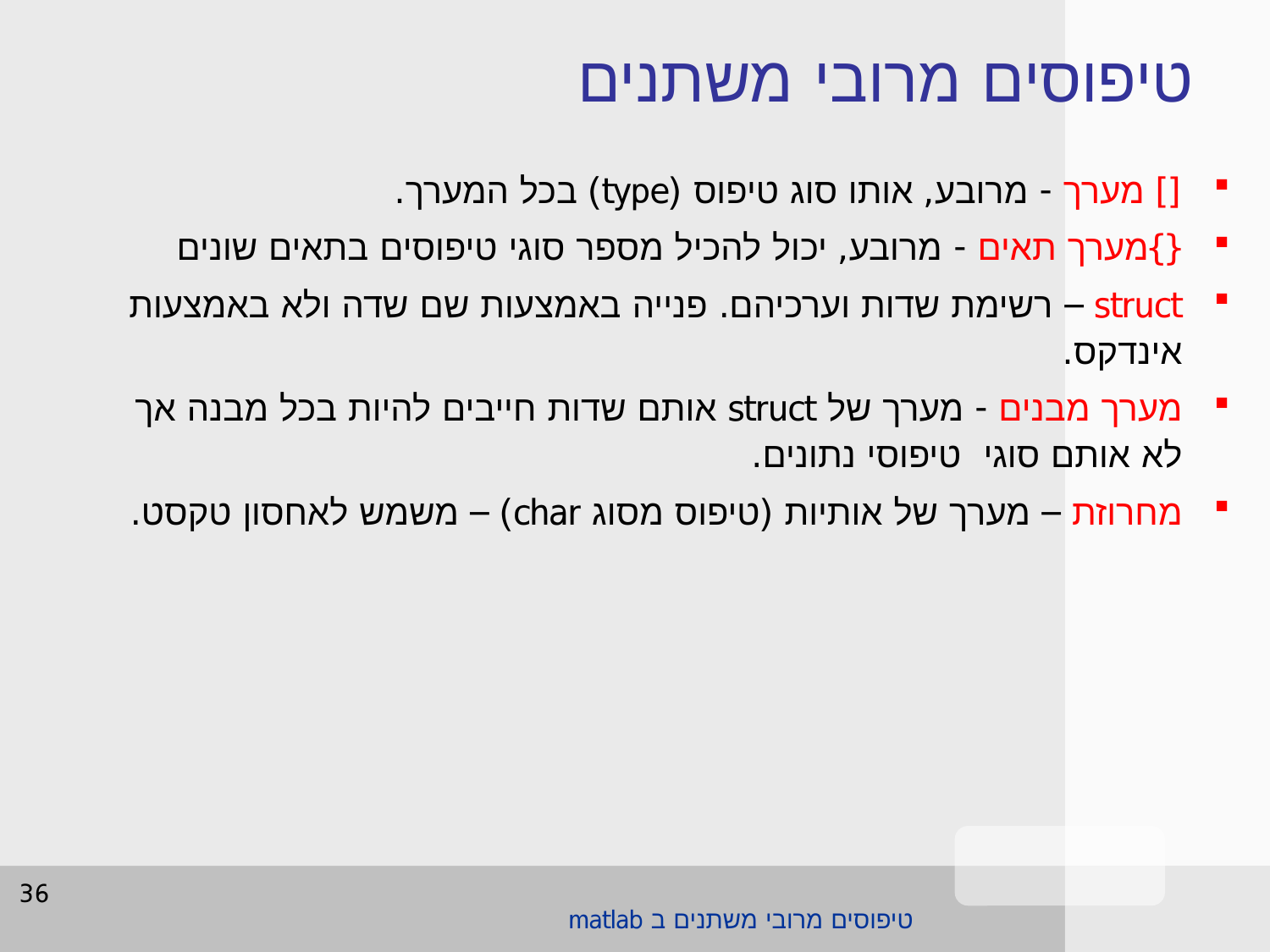

טיפוסים מרובי משתנים
[] מערך - מרובע, אותו סוג טיפוס (type) בכל המערך.
{}מערך תאים - מרובע, יכול להכיל מספר סוגי טיפוסים בתאים שונים
struct – רשימת שדות וערכיהם. פנייה באמצעות שם שדה ולא באמצעות אינדקס.
מערך מבנים - מערך של struct אותם שדות חייבים להיות בכל מבנה אך לא אותם סוגי  טיפוסי נתונים.
מחרוזת – מערך של אותיות (טיפוס מסוג char) – משמש לאחסון טקסט.
36
טיפוסים מרובי משתנים ב matlab